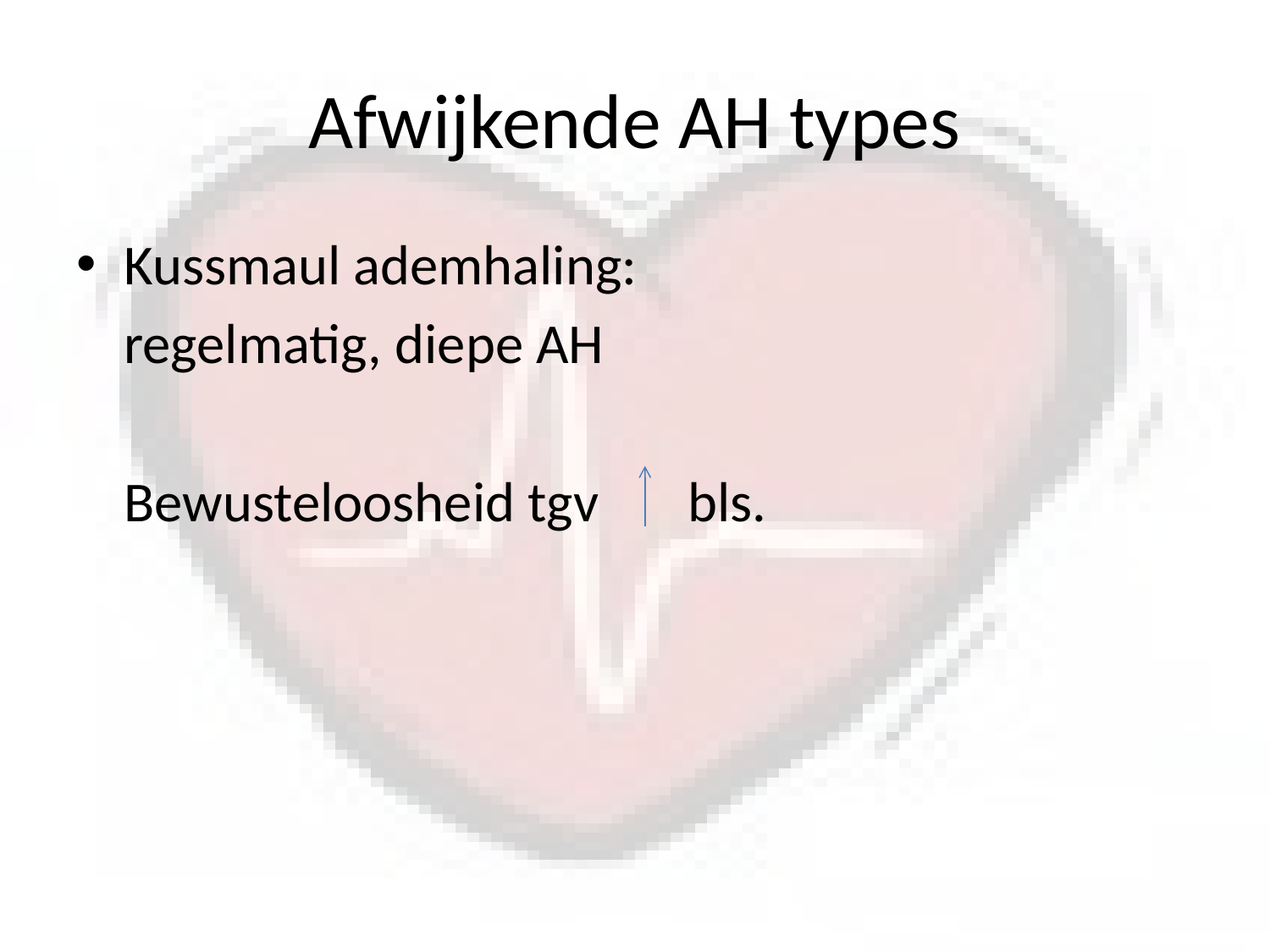

# Afwijkende AH types
Kussmaul ademhaling:
	regelmatig, diepe AH

	Bewusteloosheid tgv       bls.